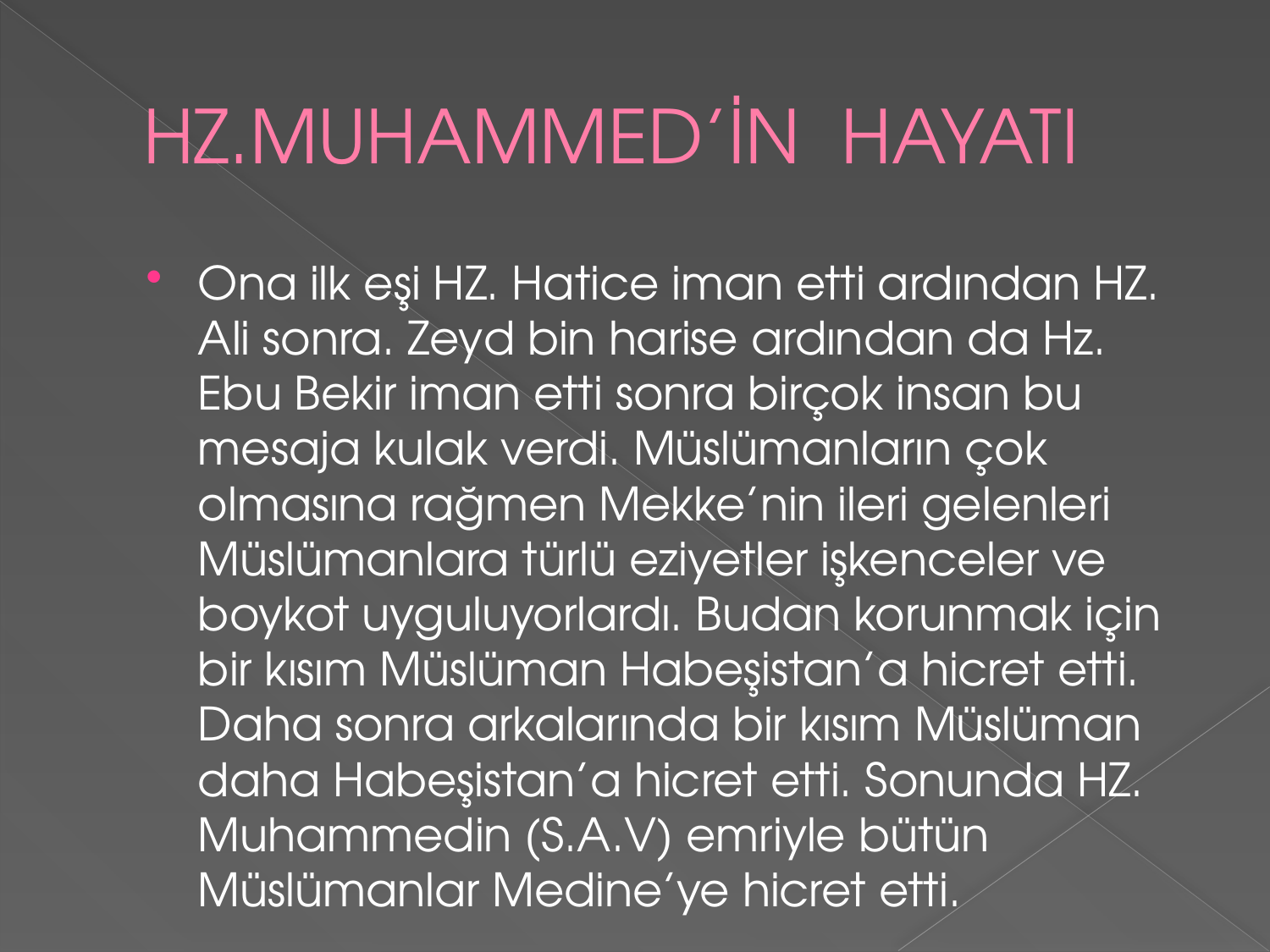

# HZ.MUHAMMED’İN  HAYATI
Ona ilk eşi HZ. Hatice iman etti ardından HZ. Ali sonra. Zeyd bin harise ardından da Hz. Ebu Bekir iman etti sonra birçok insan bu mesaja kulak verdi. Müslümanların çok olmasına rağmen Mekke’nin ileri gelenleri Müslümanlara türlü eziyetler işkenceler ve boykot uyguluyorlardı. Budan korunmak için bir kısım Müslüman Habeşistan’a hicret etti. Daha sonra arkalarında bir kısım Müslüman daha Habeşistan’a hicret etti. Sonunda HZ. Muhammedin (S.A.V) emriyle bütün Müslümanlar Medine’ye hicret etti.